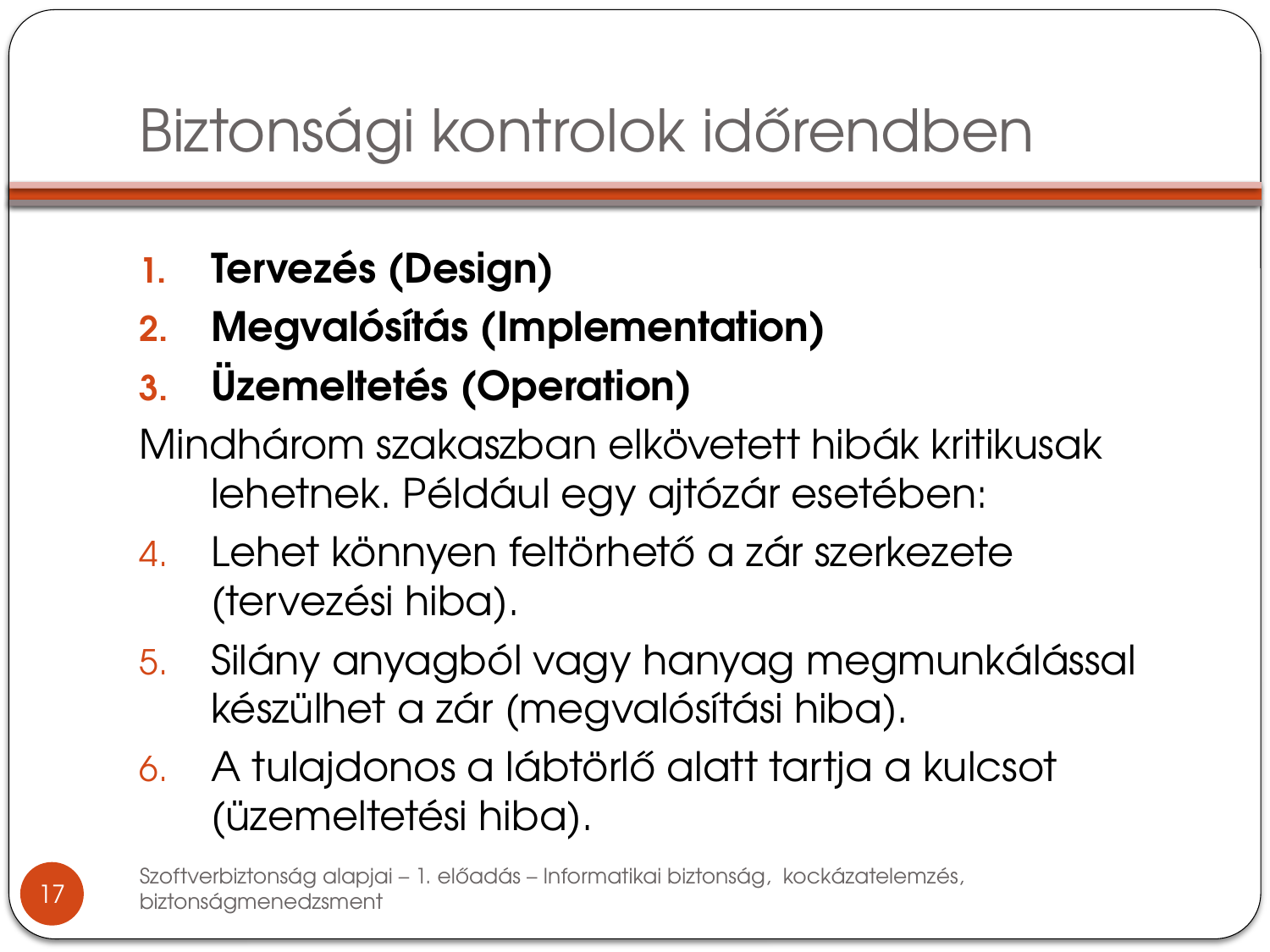

# Biztonsági kontrolok időrendben
Tervezés (Design)
Megvalósítás (Implementation)
Üzemeltetés (Operation)
Mindhárom szakaszban elkövetett hibák kritikusak lehetnek. Például egy ajtózár esetében:
Lehet könnyen feltörhető a zár szerkezete (tervezési hiba).
Silány anyagból vagy hanyag megmunkálással készülhet a zár (megvalósítási hiba).
A tulajdonos a lábtörlő alatt tartja a kulcsot (üzemeltetési hiba).
Szoftverbiztonság alapjai – 1. előadás – Informatikai biztonság,  kockázatelemzés, biztonságmenedzsment
17